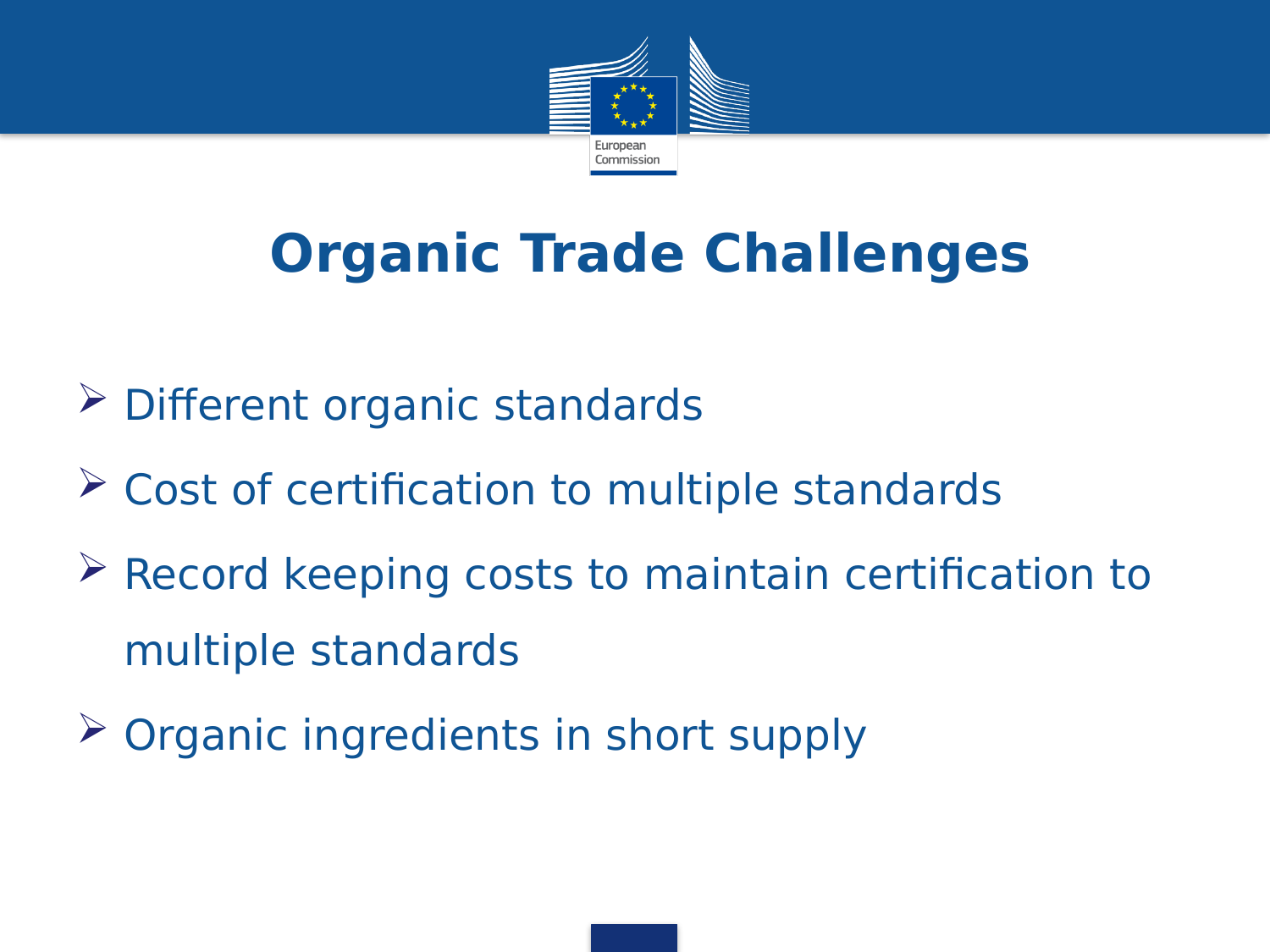

# Organic Trade Challenges
Different organic standards
Cost of certification to multiple standards
Record keeping costs to maintain certification to multiple standards
Organic ingredients in short supply